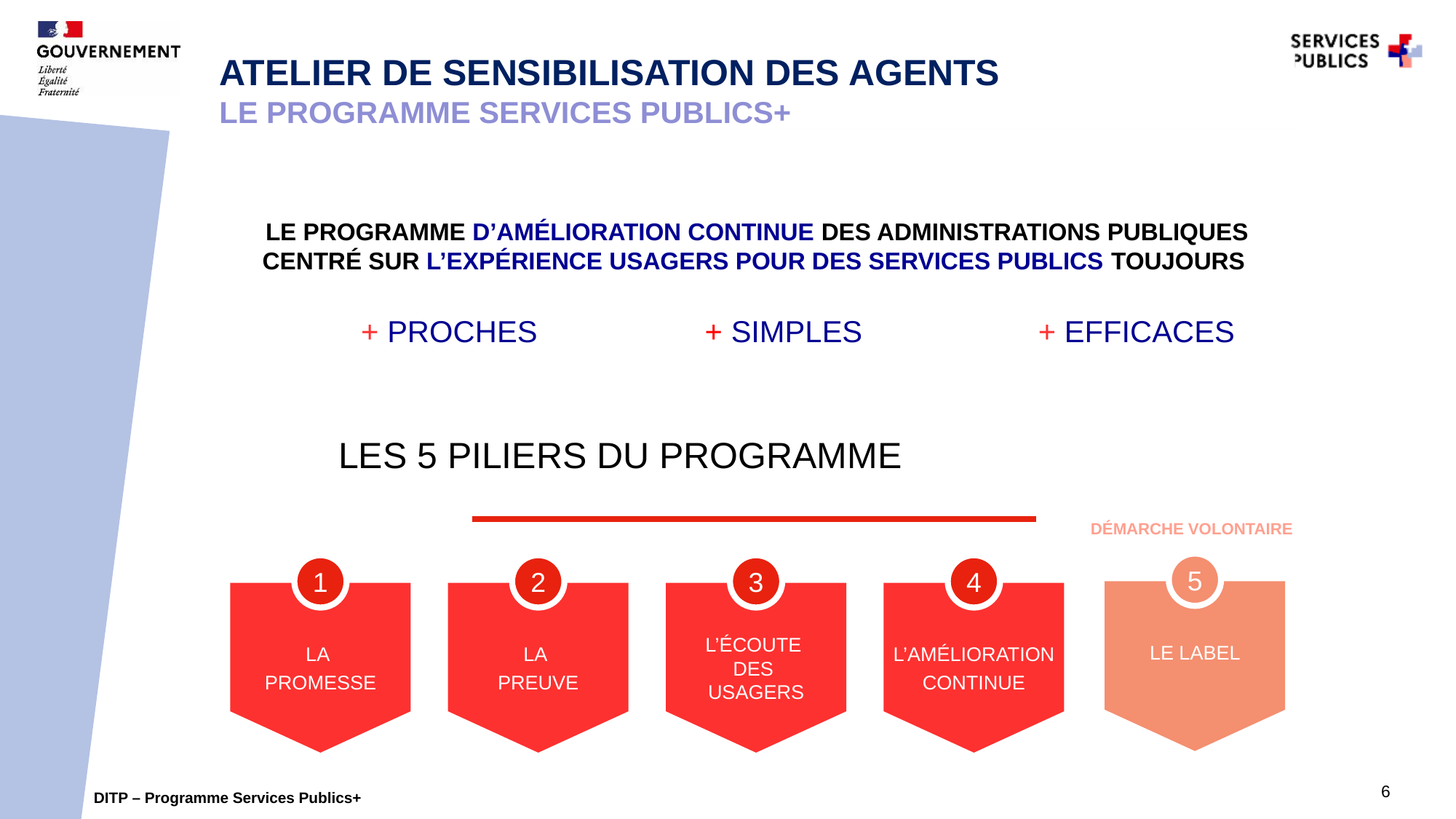

Atelier de sensibilisation des agents
Le programme services publics+
LE PROGRAMME D’AMÉLIORATION CONTINUE DES ADMINISTRATIONS PUBLIQUES
CENTRÉ SUR L’EXPÉRIENCE USAGERS POUR DES SERVICES PUBLICS TOUJOURS
+ PROCHES                    + SIMPLES                     + EFFICACES
LES 5 PILIERS DU PROGRAMME
DÉMARCHE VOLONTAIRE
5
1
2
3
4

L’ÉCOUTE
DES
USAGERS
LE LABEL
LA
PROMESSE
LA
PREUVE
L’AMÉLIORATION CONTINUE
6
DITP – Programme Services Publics+